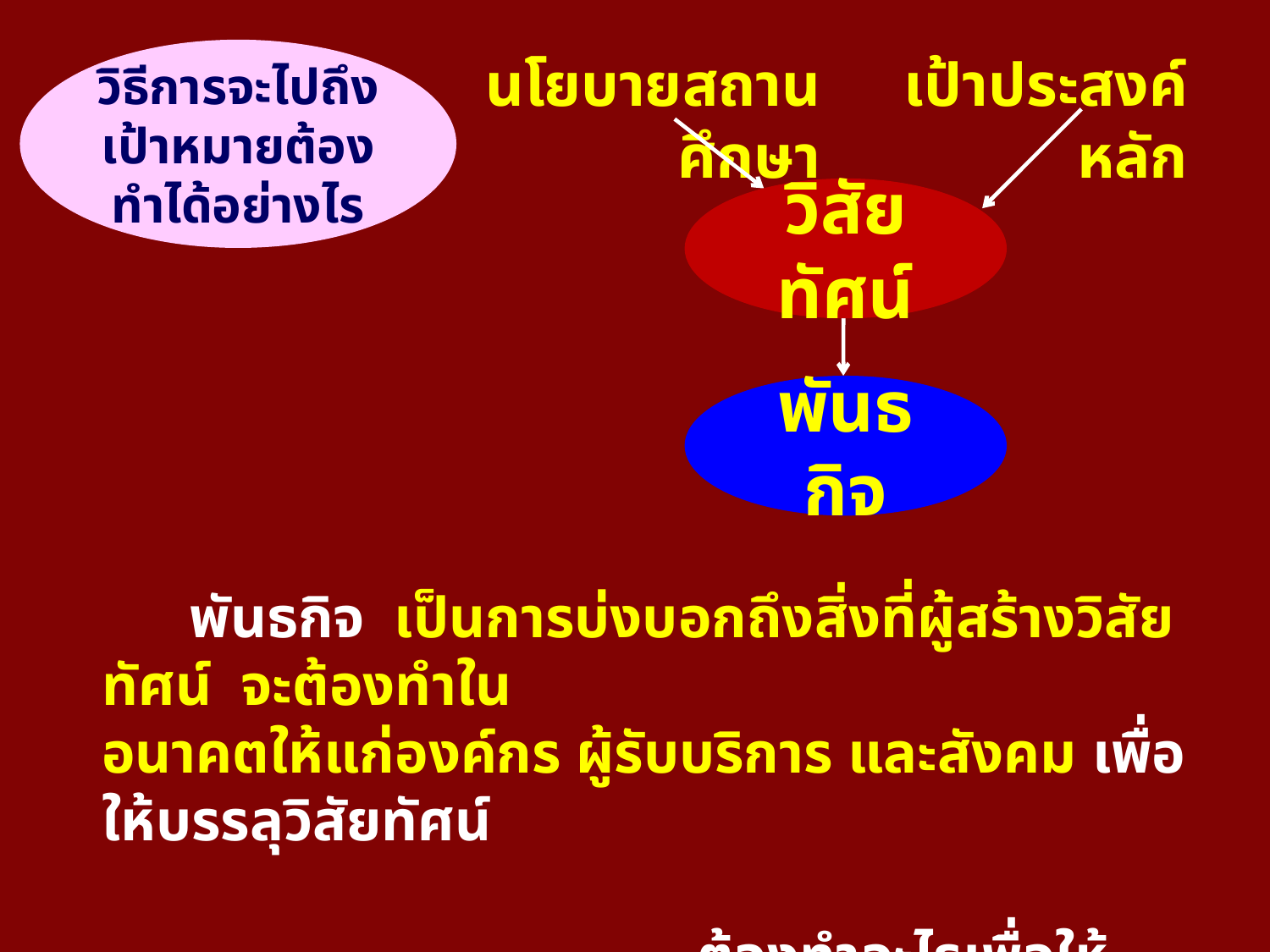

วิธีการจะไปถึงเป้าหมายต้องทำได้อย่างไร
นโยบายสถานศึกษา
เป้าประสงค์หลัก
วิสัยทัศน์
พันธกิจ
      พันธกิจ  เป็นการบ่งบอกถึงสิ่งที่ผู้สร้างวิสัยทัศน์  จะต้องทำใน
อนาคตให้แก่องค์กร ผู้รับบริการ และสังคม เพื่อให้บรรลุวิสัยทัศน์
                                   ...ต้องทำอะไรเพื่อให้บรรลุวิสัยทัศน์ ?...